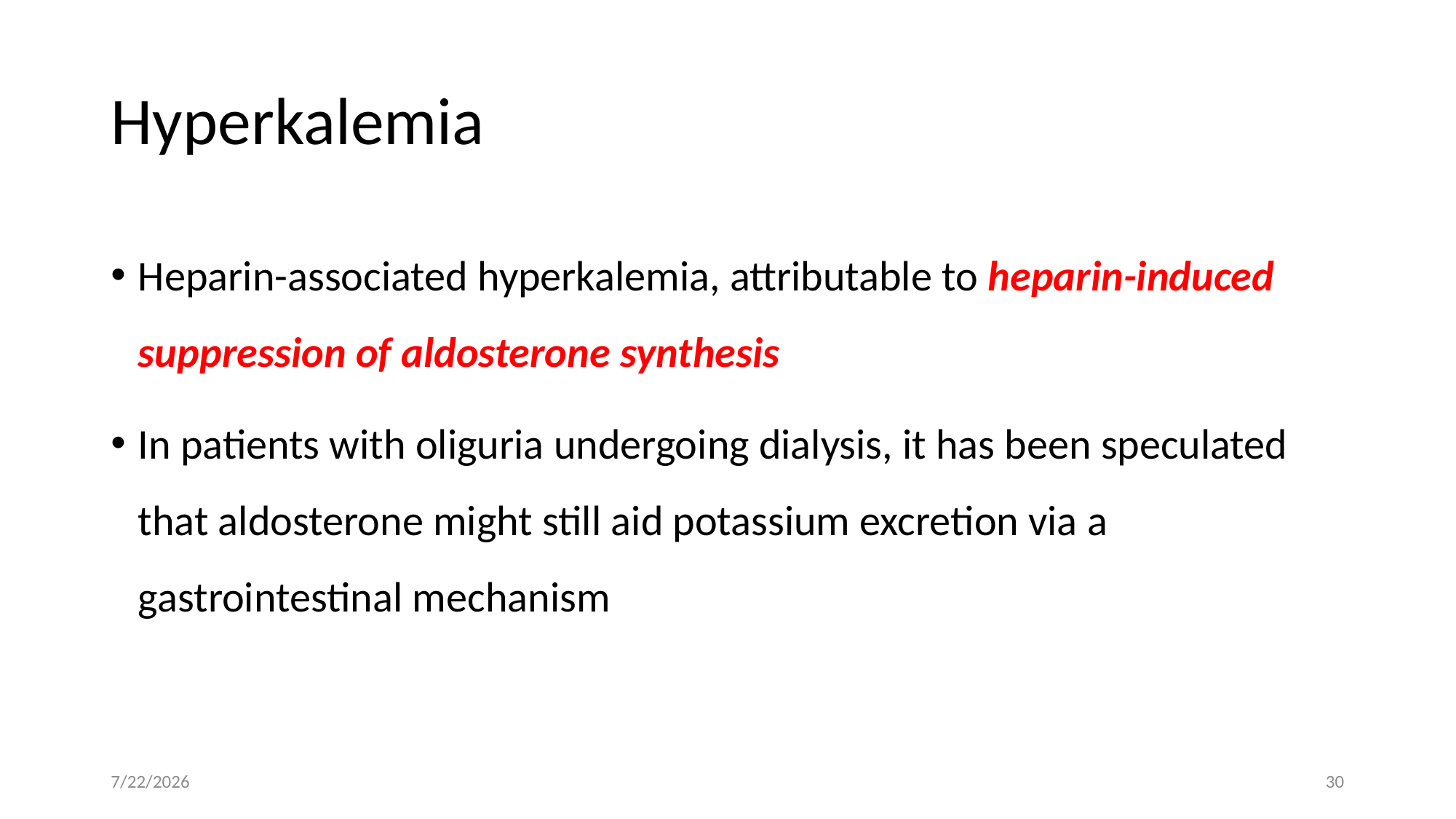

# Hyperkalemia
Heparin-associated hyperkalemia, attributable to heparin-induced suppression of aldosterone synthesis
In patients with oliguria undergoing dialysis, it has been speculated that aldosterone might still aid potassium excretion via a gastrointestinal mechanism
7/22/2026
30